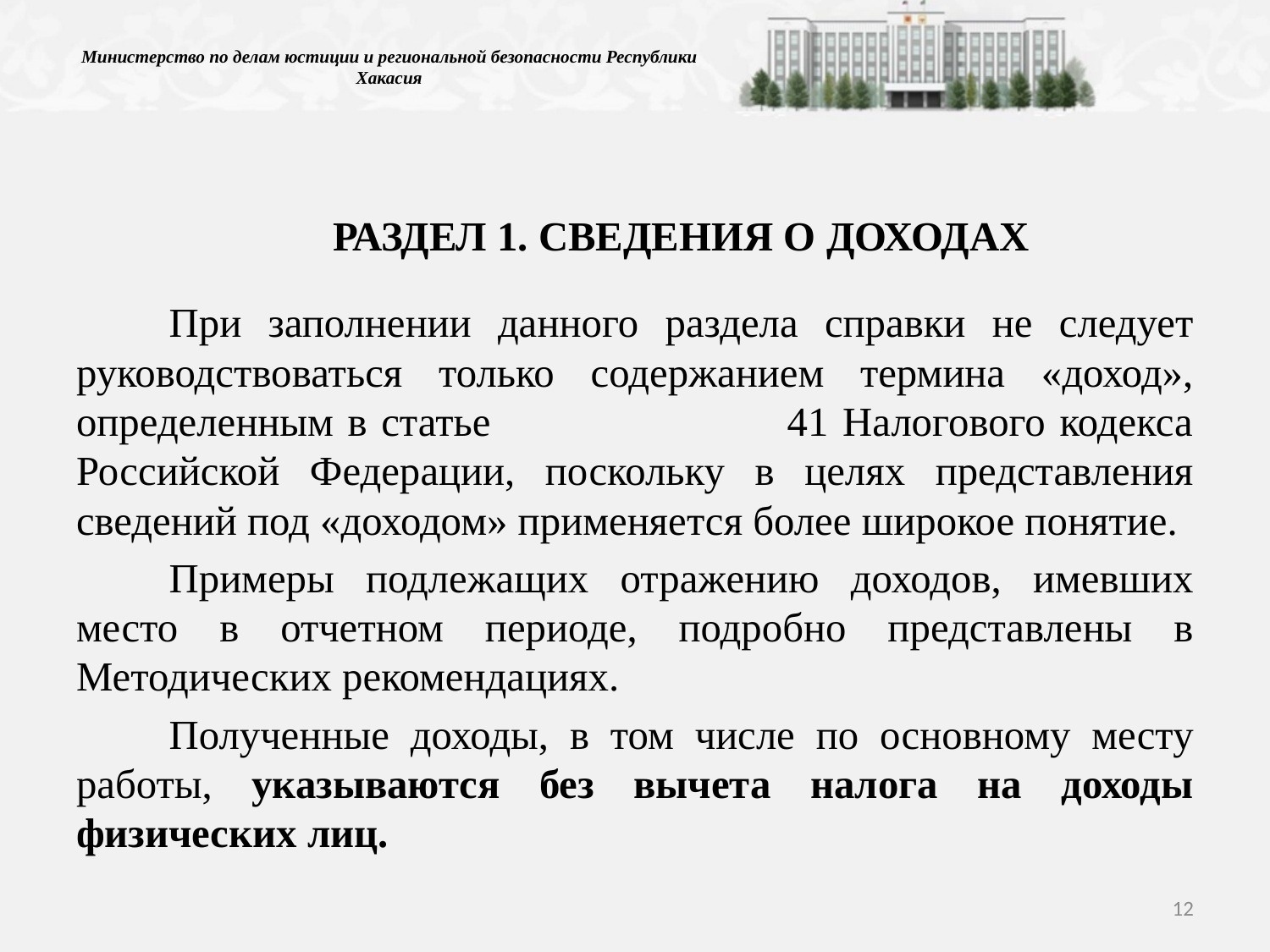

# Министерство по делам юстиции и региональной безопасности Республики Хакасия

	РАЗДЕЛ 1. СВЕДЕНИЯ О ДОХОДАХ

	При заполнении данного раздела справки не следует руководствоваться только содержанием термина «доход», определенным в статье                     41 Налогового кодекса Российской Федерации, поскольку в целях представления сведений под «доходом» применяется более широкое понятие.
	Примеры подлежащих отражению доходов, имевших место в отчетном периоде, подробно представлены в Методических рекомендациях.
	Полученные доходы, в том числе по основному месту работы, указываются без вычета налога на доходы физических лиц.

12